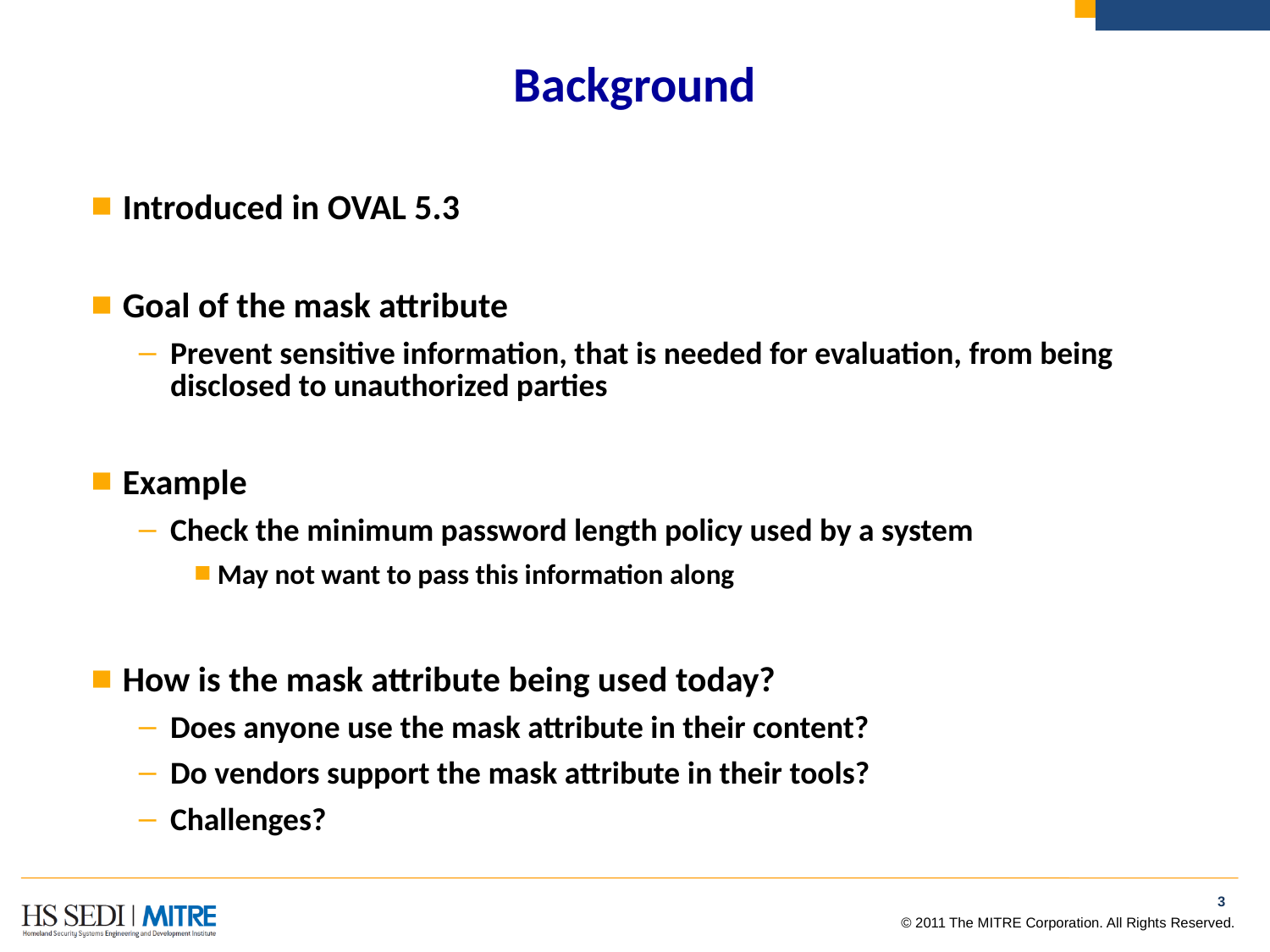

# Background
Introduced in OVAL 5.3

Goal of the mask attribute
Prevent sensitive information, that is needed for evaluation, from being disclosed to unauthorized parties

Example
Check the minimum password length policy used by a system
May not want to pass this information along

How is the mask attribute being used today?
Does anyone use the mask attribute in their content?
Do vendors support the mask attribute in their tools?
Challenges?
3